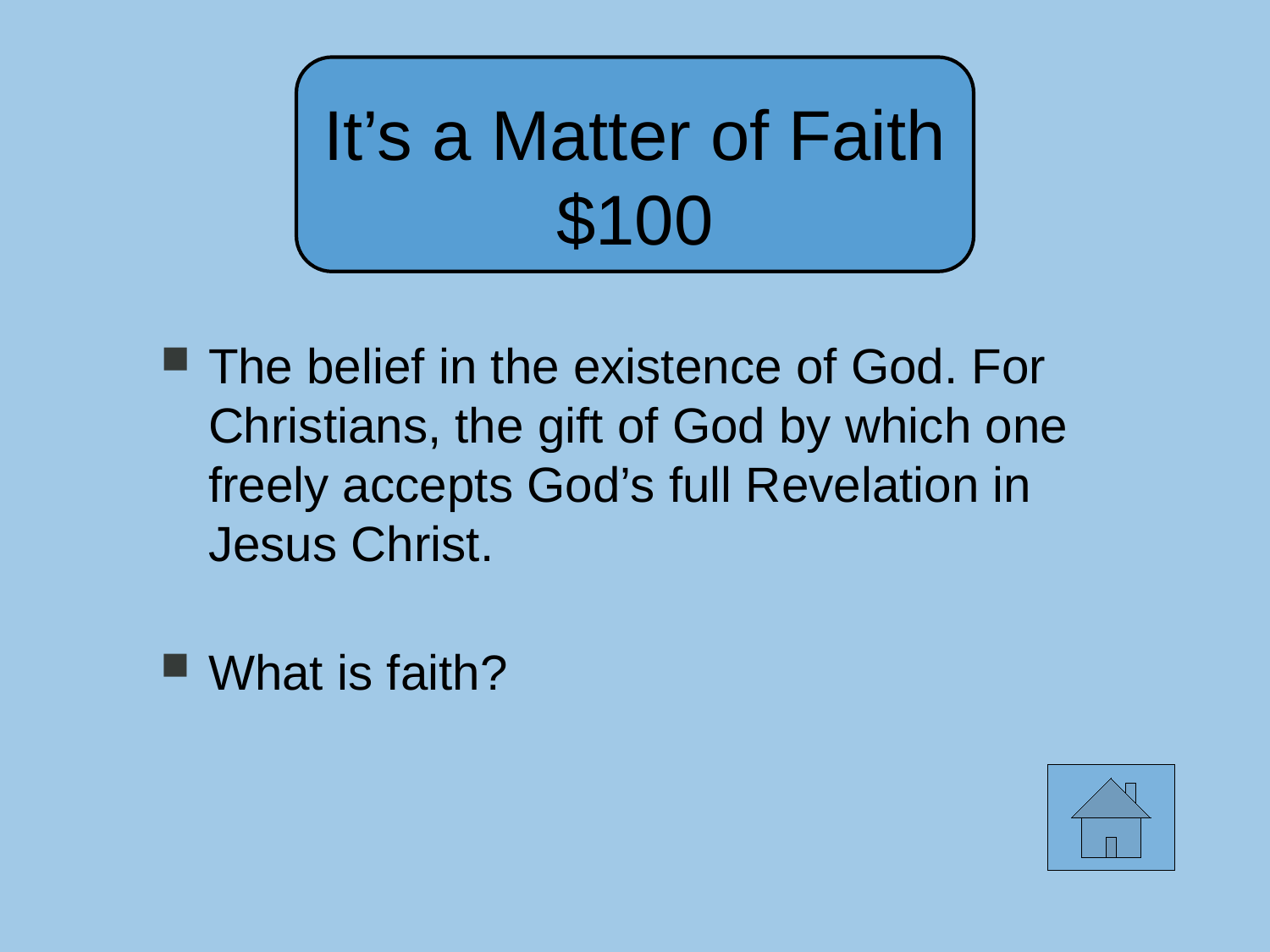

It’s a Matter of Faith
$100
The belief in the existence of God. For Christians, the gift of God by which one freely accepts God’s full Revelation in Jesus Christ.

What is faith?